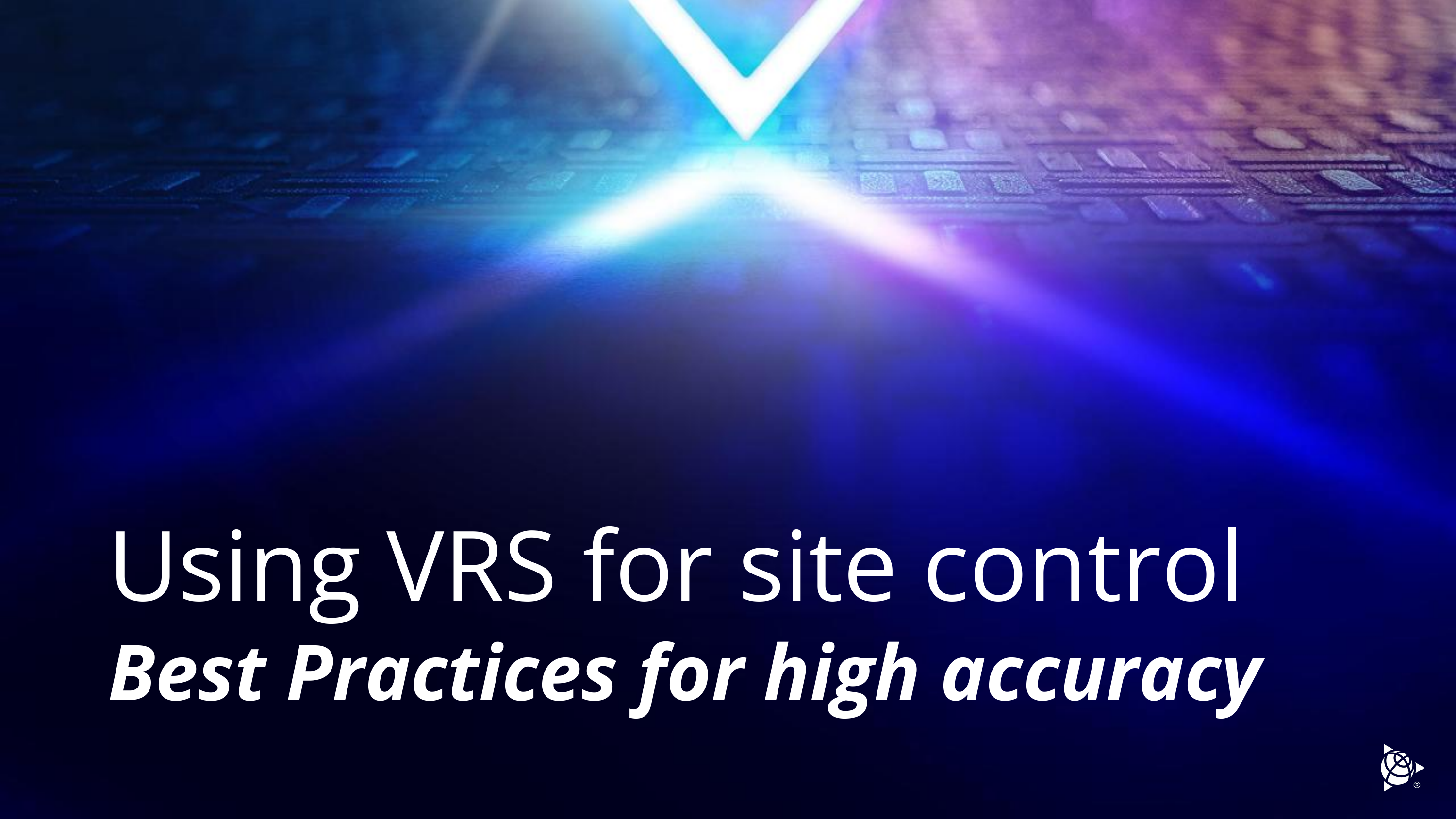

# Using VRS for site control
Best Practices for high accuracy